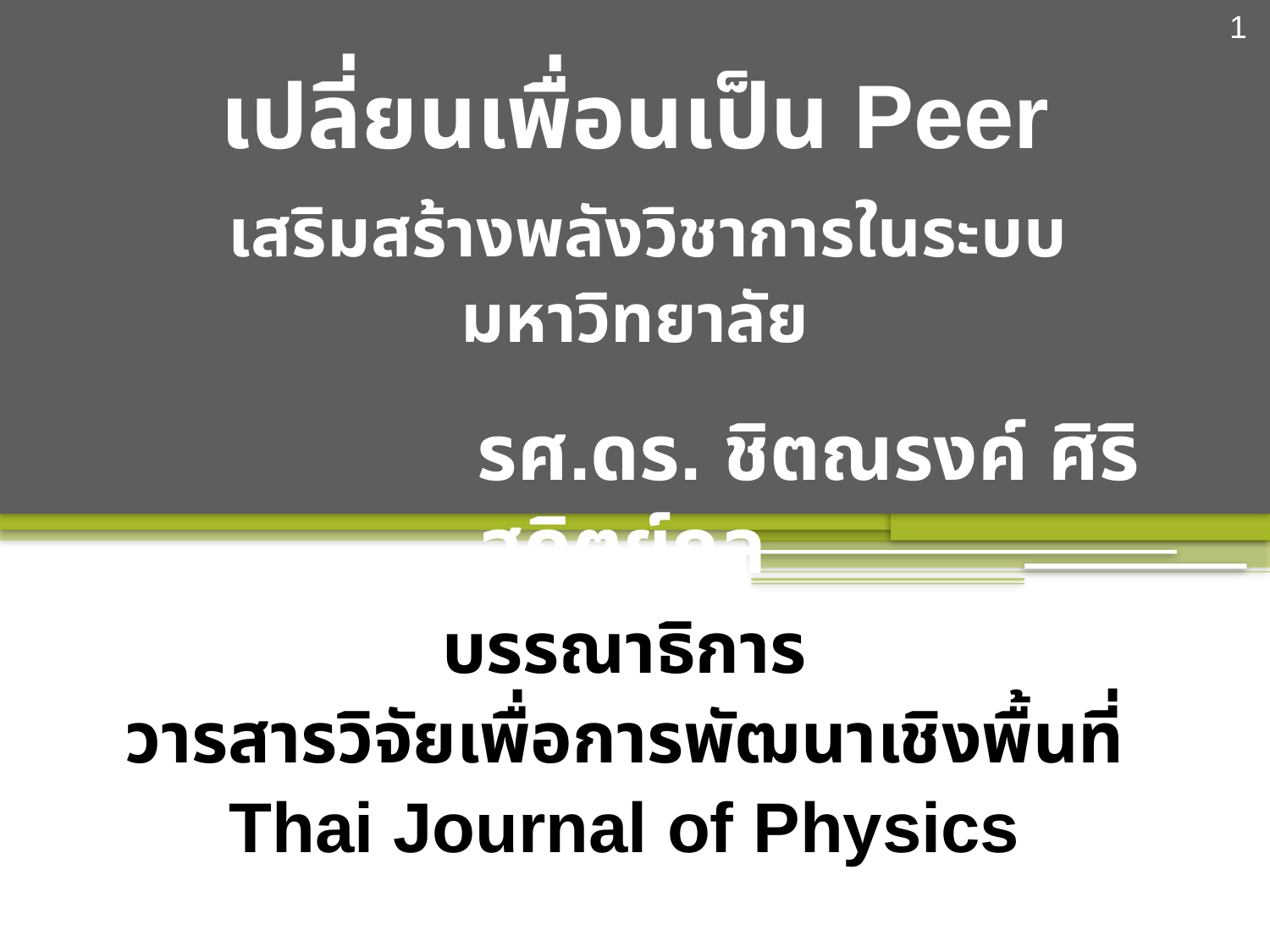

1
# เปลี่ยนเพื่อนเป็น Peer เสริมสร้างพลังวิชาการในระบบมหาวิทยาลัย
รศ.ดร. ชิตณรงค์ ศิริสถิตย์กุล
บรรณาธิการ
วารสารวิจัยเพื่อการพัฒนาเชิงพื้นที่
Thai Journal of Physics